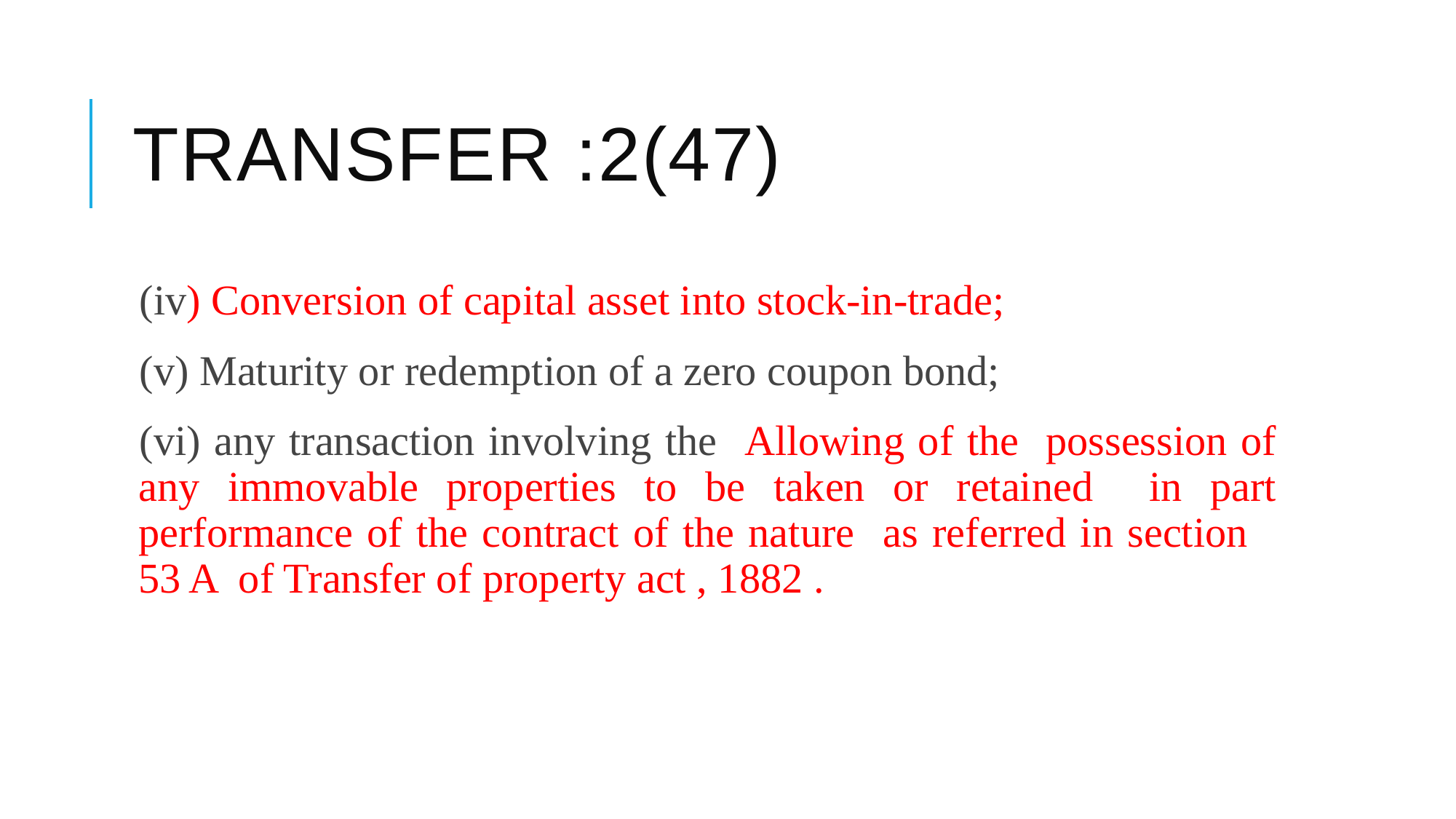

# Transfer :2(47)
(iv) Conversion of capital asset into stock-in-trade;
(v) Maturity or redemption of a zero coupon bond;
(vi) any transaction involving the  Allowing of the  possession of any immovable properties to be taken or retained  in part performance of the contract of the nature  as referred in section   53 A  of Transfer of property act , 1882 .